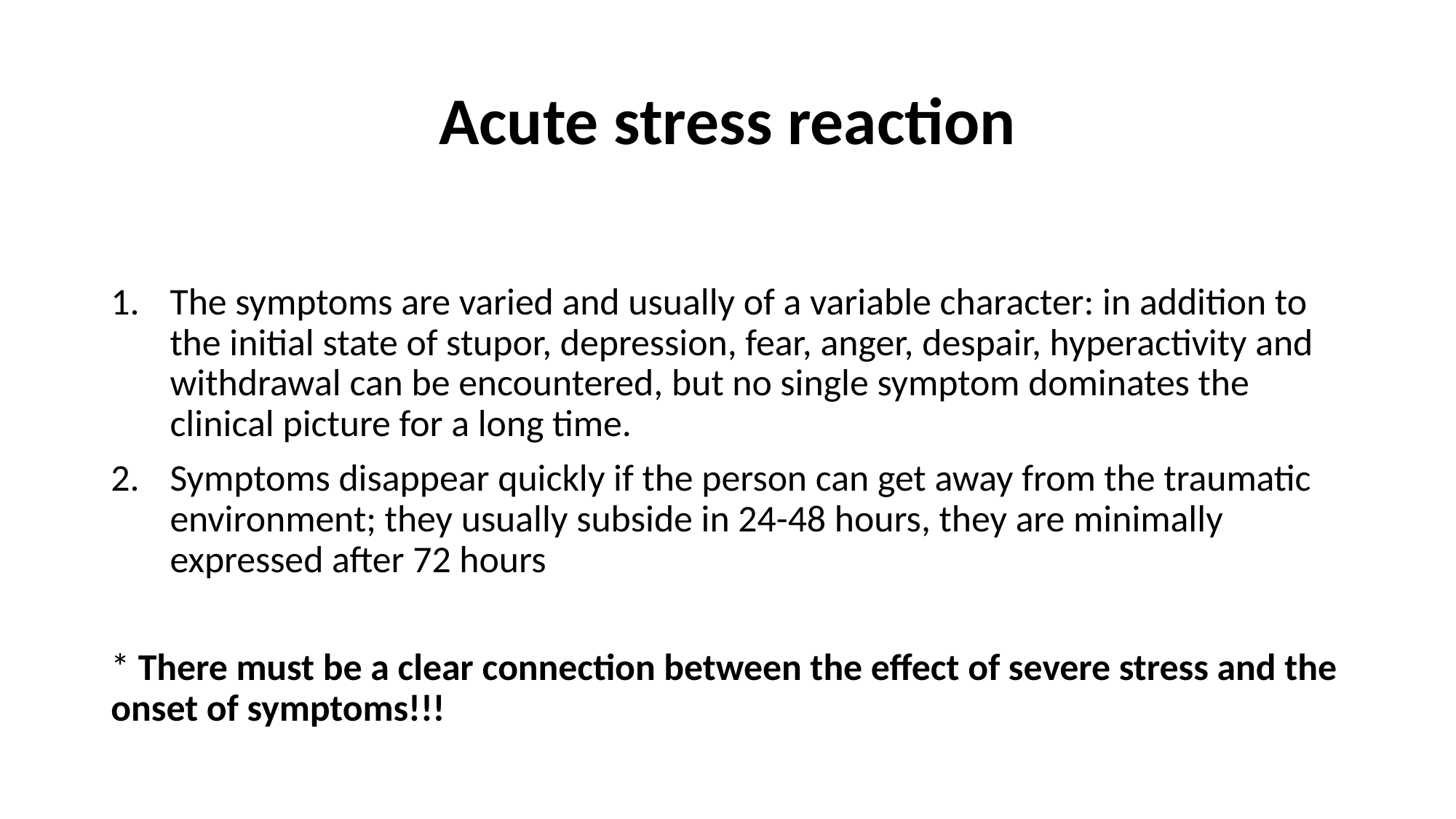

# Acute stress reaction

The symptoms are varied and usually of a variable character: in addition to the initial state of stupor, depression, fear, anger, despair, hyperactivity and withdrawal can be encountered, but no single symptom dominates the clinical picture for a long time.
Symptoms disappear quickly if the person can get away from the traumatic environment; they usually subside in 24-48 hours, they are minimally expressed after 72 hours

* There must be a clear connection between the effect of severe stress and the onset of symptoms!!!